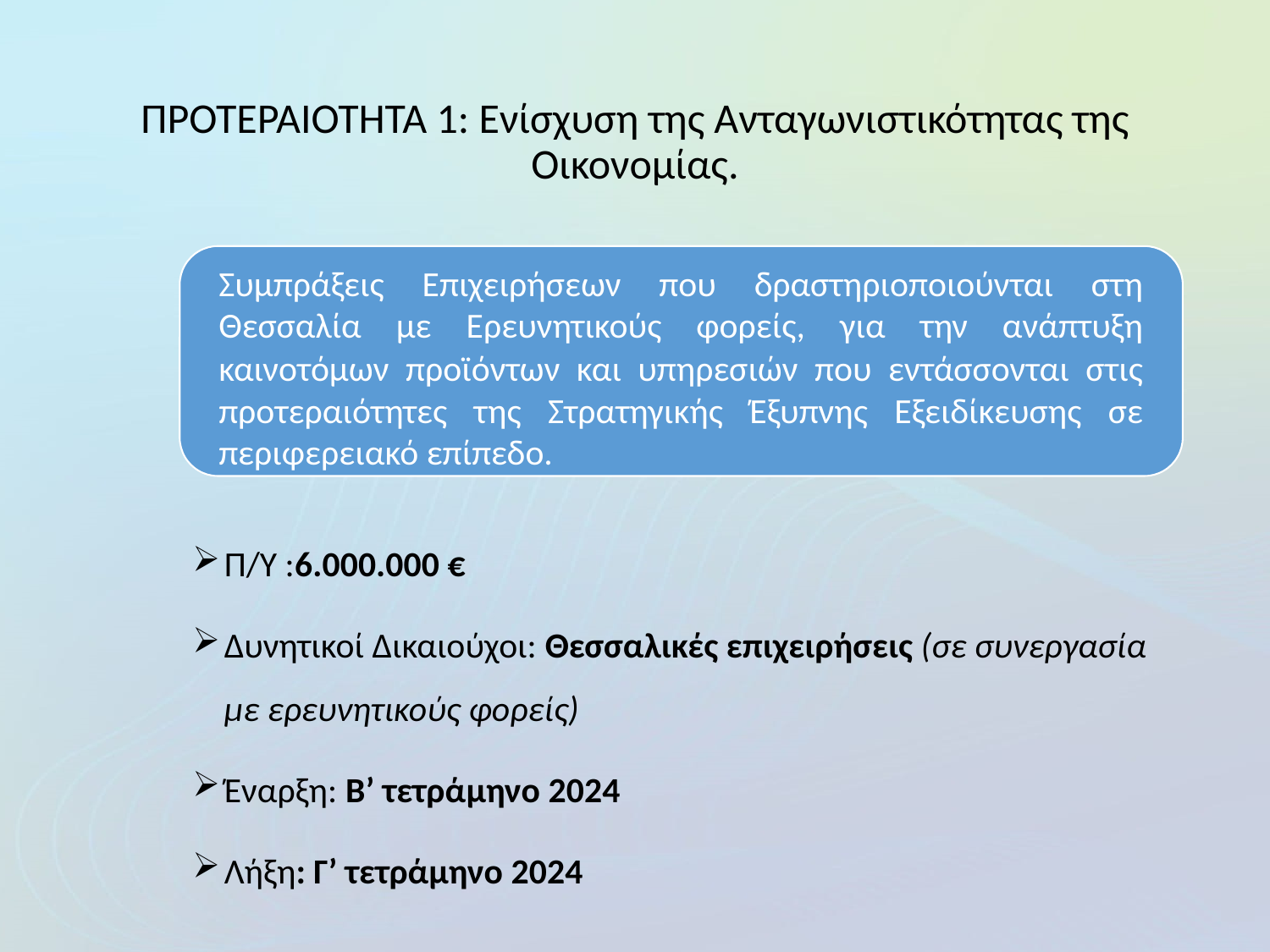

# ΠΡΟΤΕΡΑΙΟΤΗΤΑ 1: Ενίσχυση της Ανταγωνιστικότητας της Οικονομίας.

Συμπράξεις Επιχειρήσεων που δραστηριοποιούνται στη Θεσσαλία με Ερευνητικούς φορείς, για την ανάπτυξη καινοτόμων προϊόντων και υπηρεσιών που εντάσσονται στις προτεραιότητες της Στρατηγικής Έξυπνης Εξειδίκευσης σε περιφερειακό επίπεδο.
Π/Υ :6.000.000 €
Δυνητικοί Δικαιούχοι: Θεσσαλικές επιχειρήσεις (σε συνεργασία με ερευνητικούς φορείς)
Έναρξη: Β’ τετράμηνο 2024
Λήξη: Γ’ τετράμηνο 2024